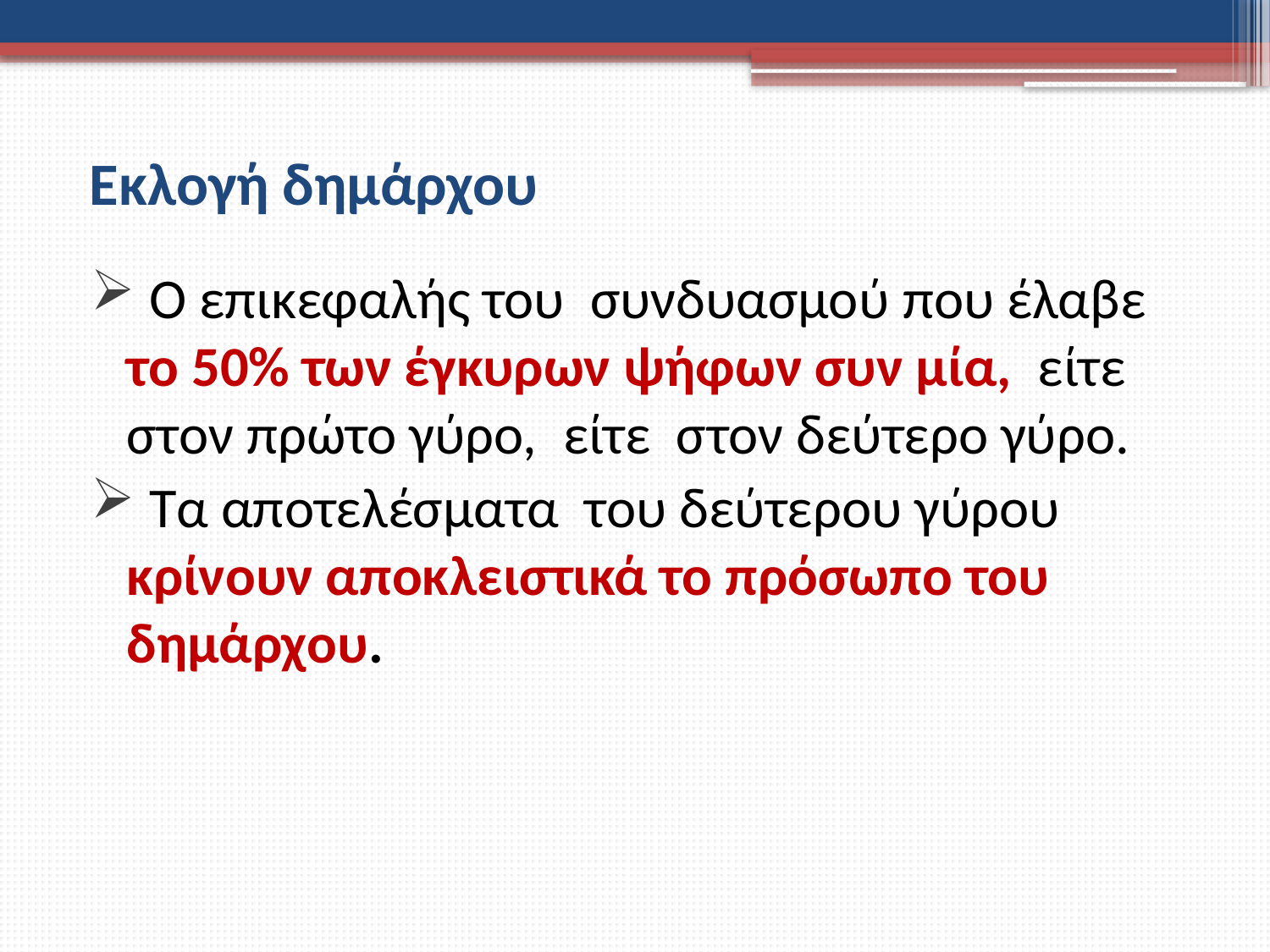

# Εκλογή δημάρχου
 Ο επικεφαλής του  συνδυασμού που έλαβε το 50% των έγκυρων ψήφων συν μία,  είτε στον πρώτο γύρο,  είτε  στον δεύτερο γύρο.
 Τα αποτελέσματα  του δεύτερου γύρου κρίνουν αποκλειστικά το πρόσωπο του δημάρχου.